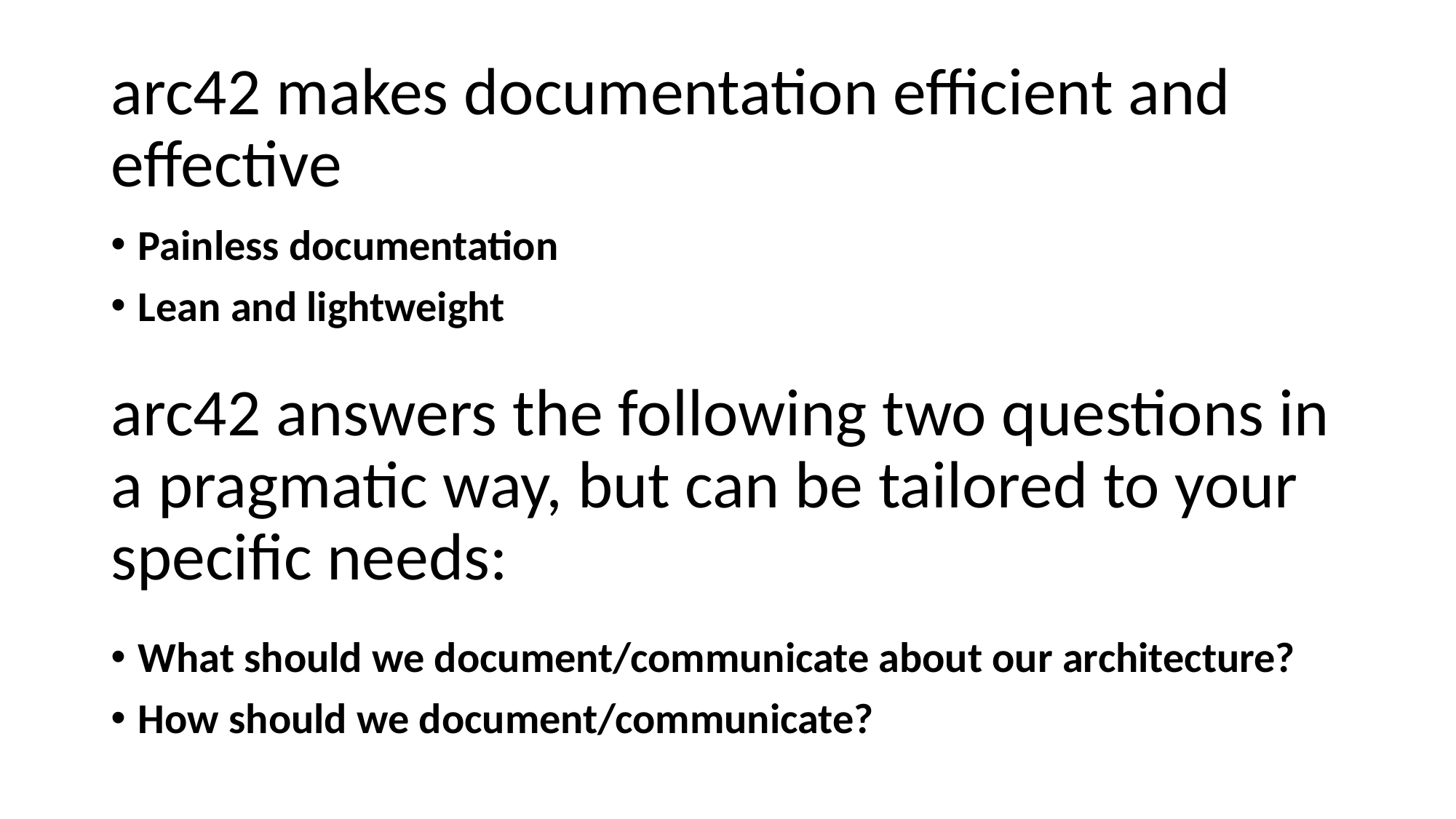

# arc42 makes documentation efficient and effective
Painless documentation
Lean and lightweight

arc42 answers the following two questions in a pragmatic way, but can be tailored to your specific needs:
What should we document/communicate about our architecture?
How should we document/communicate?